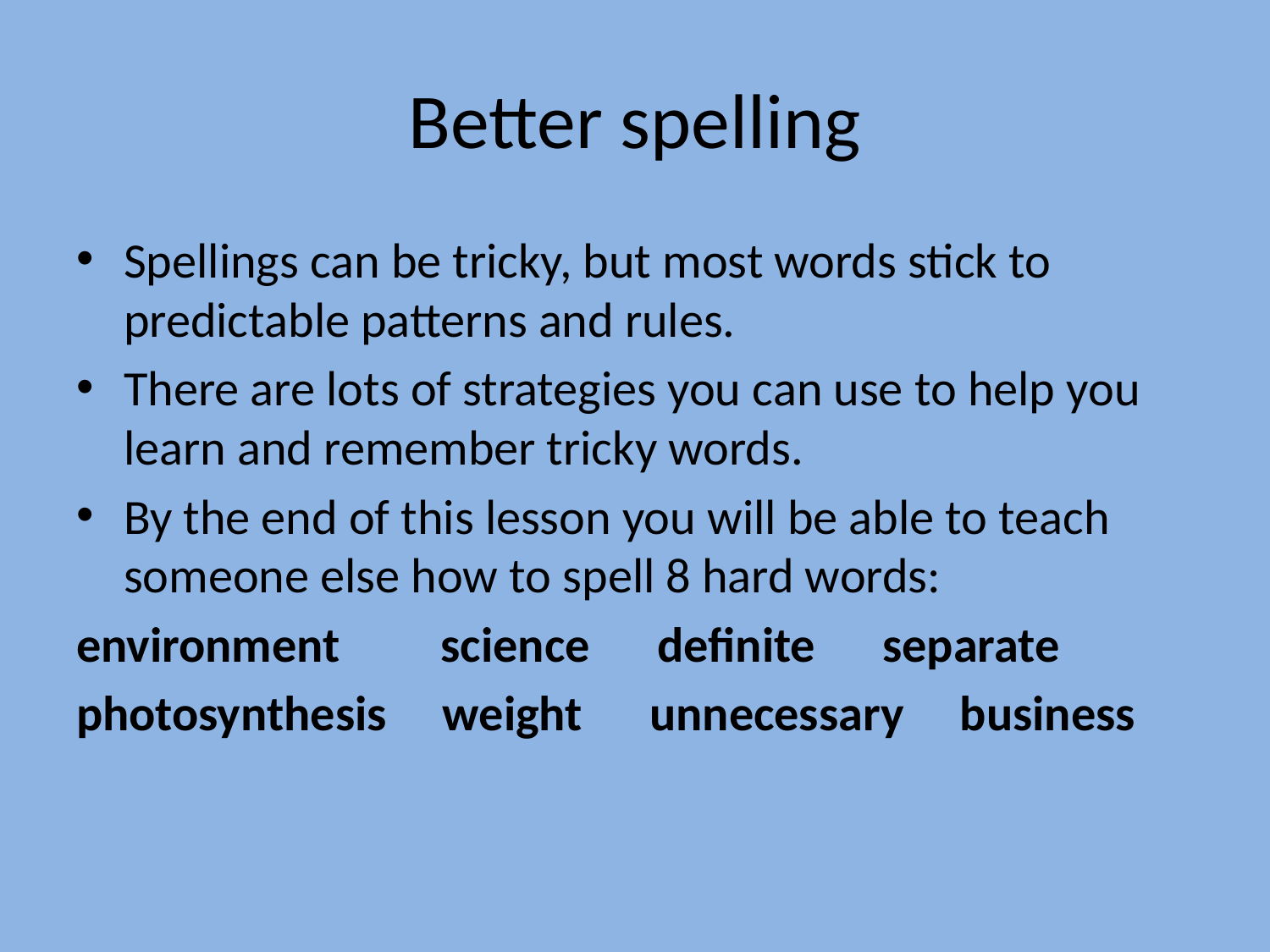

# Better spelling
Spellings can be tricky, but most words stick to  predictable patterns and rules.
There are lots of strategies you can use to help you learn and remember tricky words.
By the end of this lesson you will be able to teach someone else how to spell 8 hard words:
environment         science      definite      separate
photosynthesis     weight      unnecessary     business